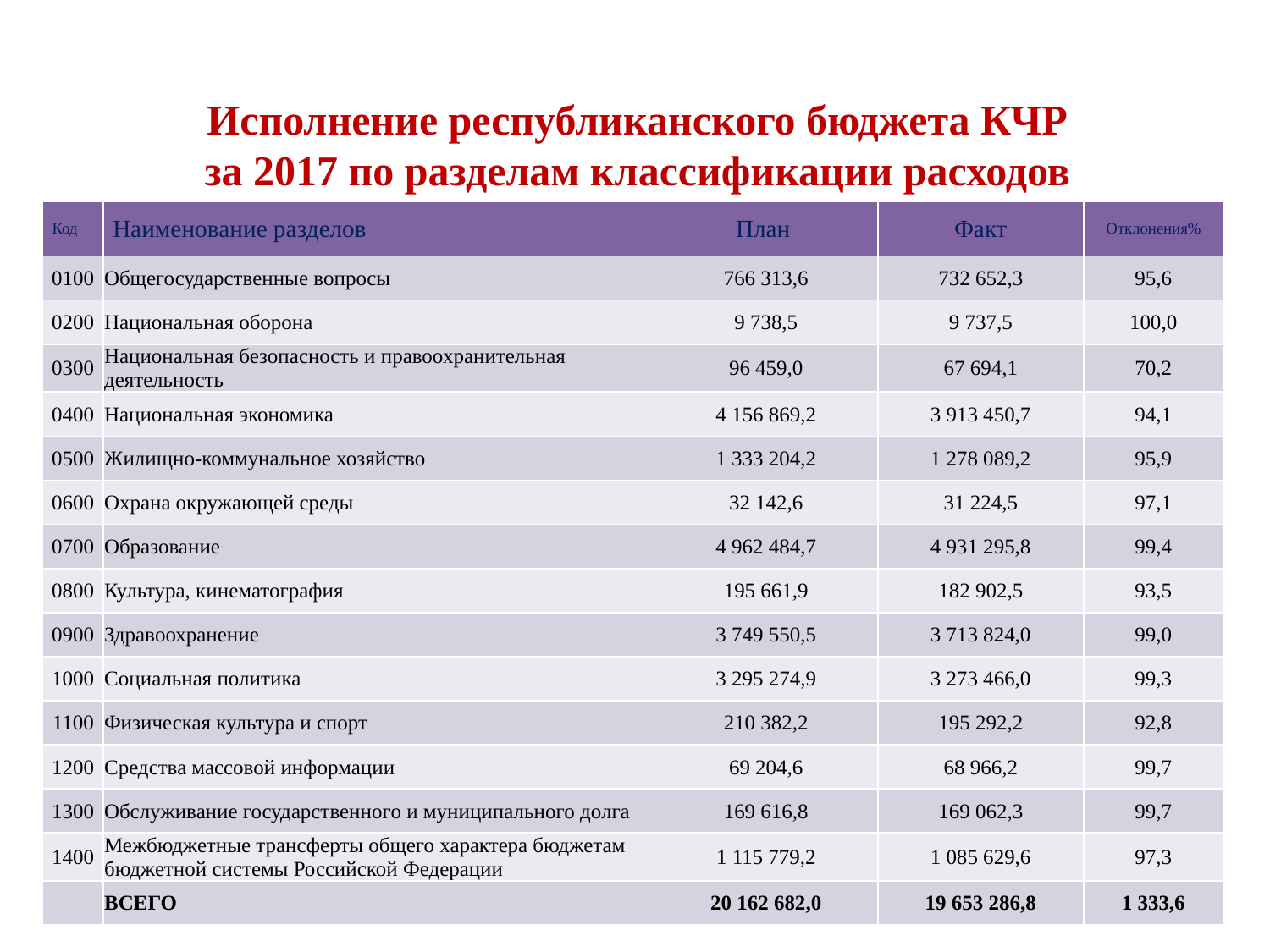

Исполнение республиканского бюджета КЧР
 за 2017 по разделам классификации расходов
| Код | Наименование разделов | План | Факт | Отклонения% |
| --- | --- | --- | --- | --- |
| 0100 | Общегосударственные вопросы | 766 313,6 | 732 652,3 | 95,6 |
| 0200 | Национальная оборона | 9 738,5 | 9 737,5 | 100,0 |
| 0300 | Национальная безопасность и правоохранительная деятельность | 96 459,0 | 67 694,1 | 70,2 |
| 0400 | Национальная экономика | 4 156 869,2 | 3 913 450,7 | 94,1 |
| 0500 | Жилищно-коммунальное хозяйство | 1 333 204,2 | 1 278 089,2 | 95,9 |
| 0600 | Охрана окружающей среды | 32 142,6 | 31 224,5 | 97,1 |
| 0700 | Образование | 4 962 484,7 | 4 931 295,8 | 99,4 |
| 0800 | Культура, кинематография | 195 661,9 | 182 902,5 | 93,5 |
| 0900 | Здравоохранение | 3 749 550,5 | 3 713 824,0 | 99,0 |
| 1000 | Социальная политика | 3 295 274,9 | 3 273 466,0 | 99,3 |
| 1100 | Физическая культура и спорт | 210 382,2 | 195 292,2 | 92,8 |
| 1200 | Средства массовой информации | 69 204,6 | 68 966,2 | 99,7 |
| 1300 | Обслуживание государственного и муниципального долга | 169 616,8 | 169 062,3 | 99,7 |
| 1400 | Межбюджетные трансферты общего характера бюджетам бюджетной системы Российской Федерации | 1 115 779,2 | 1 085 629,6 | 97,3 |
|  | ВСЕГО | 20 162 682,0 | 19 653 286,8 | 1 333,6 |